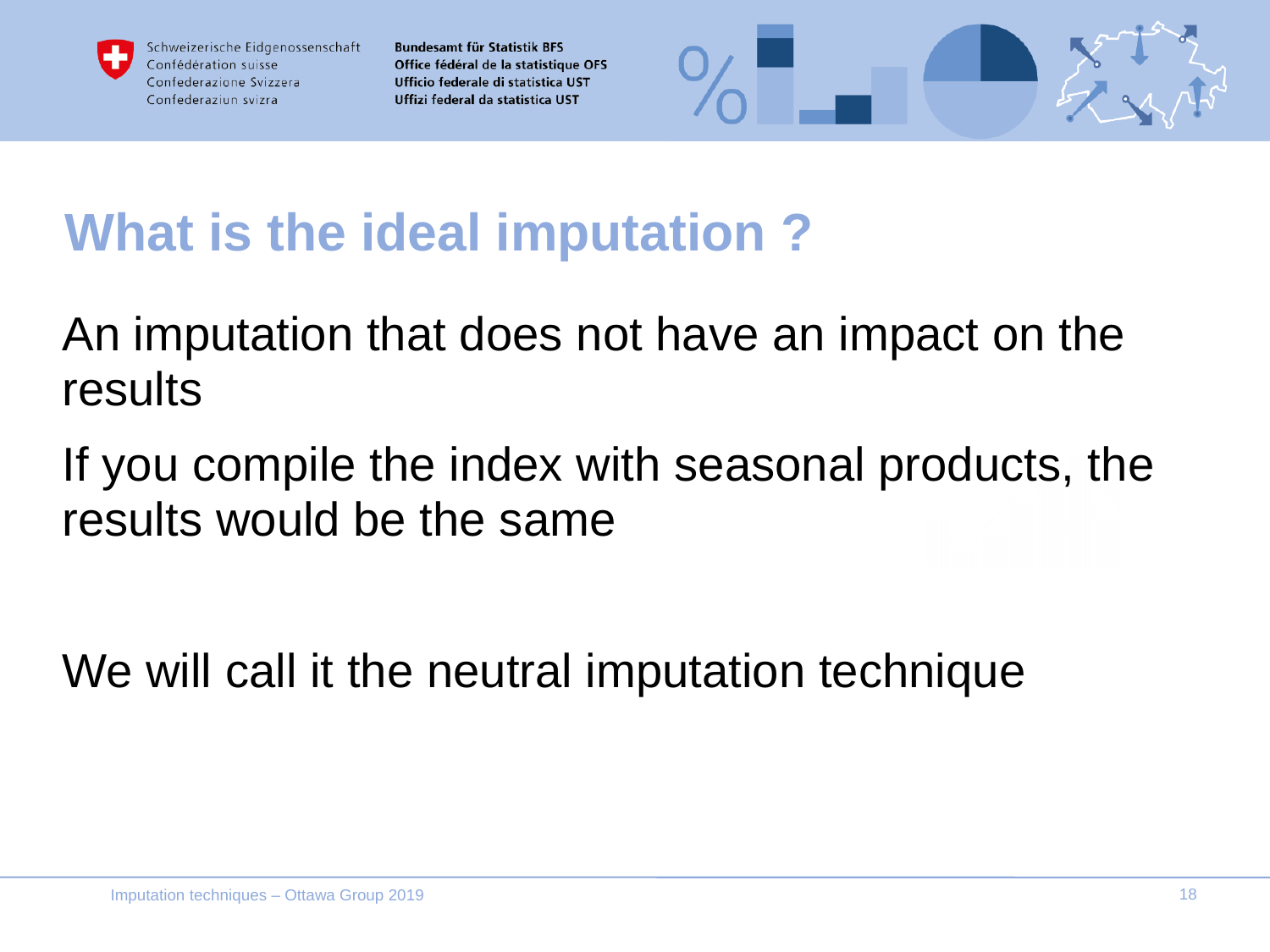

# What is the ideal imputation ?
An imputation that does not have an impact on the results
If you compile the index with seasonal products, the results would be the same

We will call it the neutral imputation technique